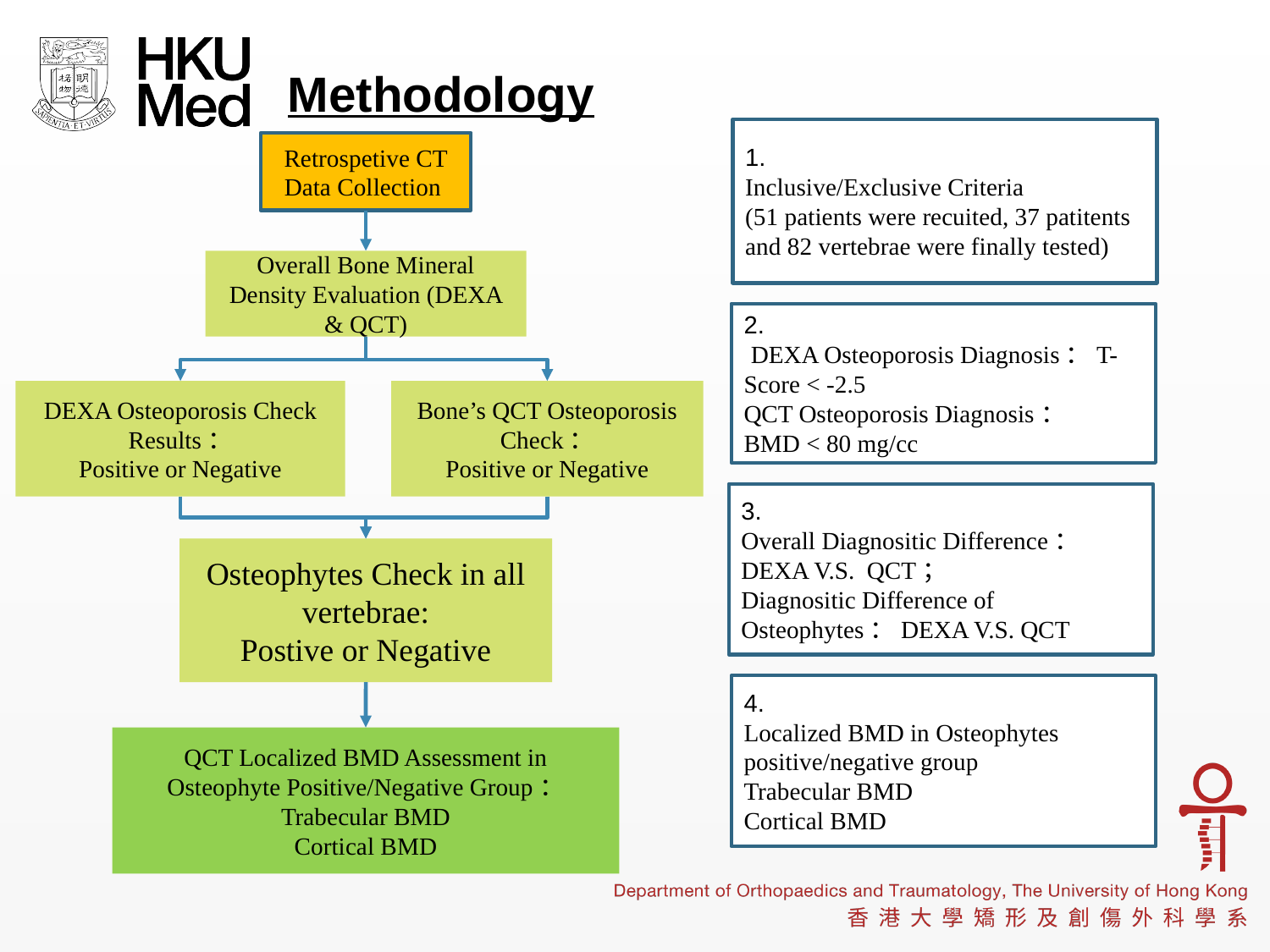

Methodology
1.
Inclusive/Exclusive Criteria
(51 patients were recuited, 37 patitents and 82 vertebrae were finally tested)
Retrospetive CT Data Collection
Overall Bone Mineral Density Evaluation (DEXA & QCT)
2.
 DEXA Osteoporosis Diagnosis：T-Score < -2.5
QCT Osteoporosis Diagnosis：
BMD < 80 mg/cc
DEXA Osteoporosis Check Results：
Positive or Negative
Bone’s QCT Osteoporosis Check：
Positive or Negative
3.
Overall Diagnositic Difference：DEXA V.S.  QCT；
Diagnositic Difference of Osteophytes：DEXA V.S. QCT
Osteophytes Check in all vertebrae:
Postive or Negative
4.
Localized BMD in Osteophytes positive/negative group
Trabecular BMD
Cortical BMD
QCT Localized BMD Assessment in Osteophyte Positive/Negative Group：
Trabecular BMD
Cortical BMD